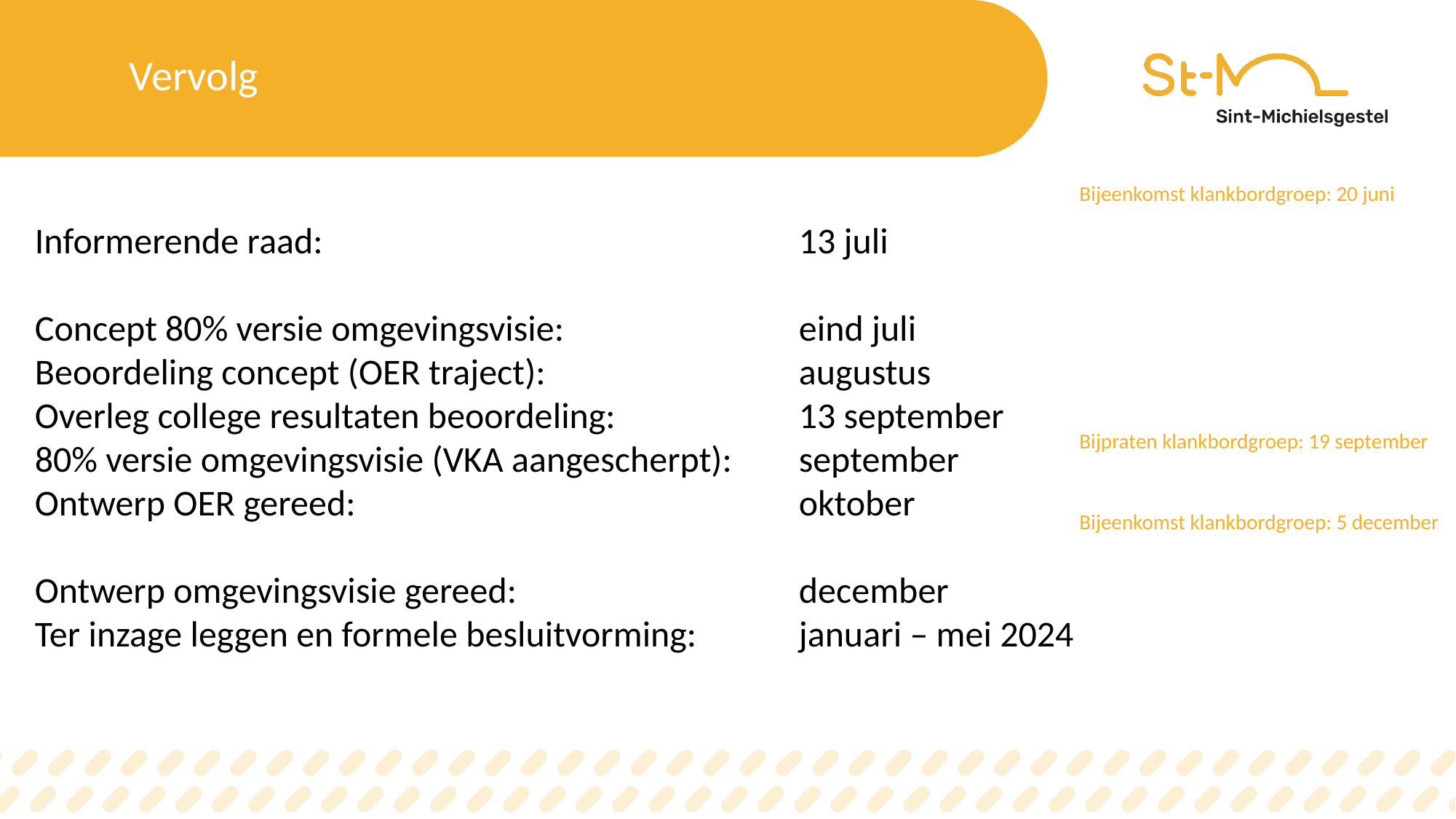

Vervolg
Bijeenkomst klankbordgroep: 20 juni
Informerende raad:					13 juli

Concept 80% versie omgevingsvisie:			eind juli
Beoordeling concept (OER traject):			augustus
Overleg college resultaten beoordeling:		13 september
80% versie omgevingsvisie (VKA aangescherpt):	september
Ontwerp OER gereed:					oktober

Ontwerp omgevingsvisie gereed:			december
Ter inzage leggen en formele besluitvorming:	januari – mei 2024
Bijpraten klankbordgroep: 19 september

Bijeenkomst klankbordgroep: 5 december